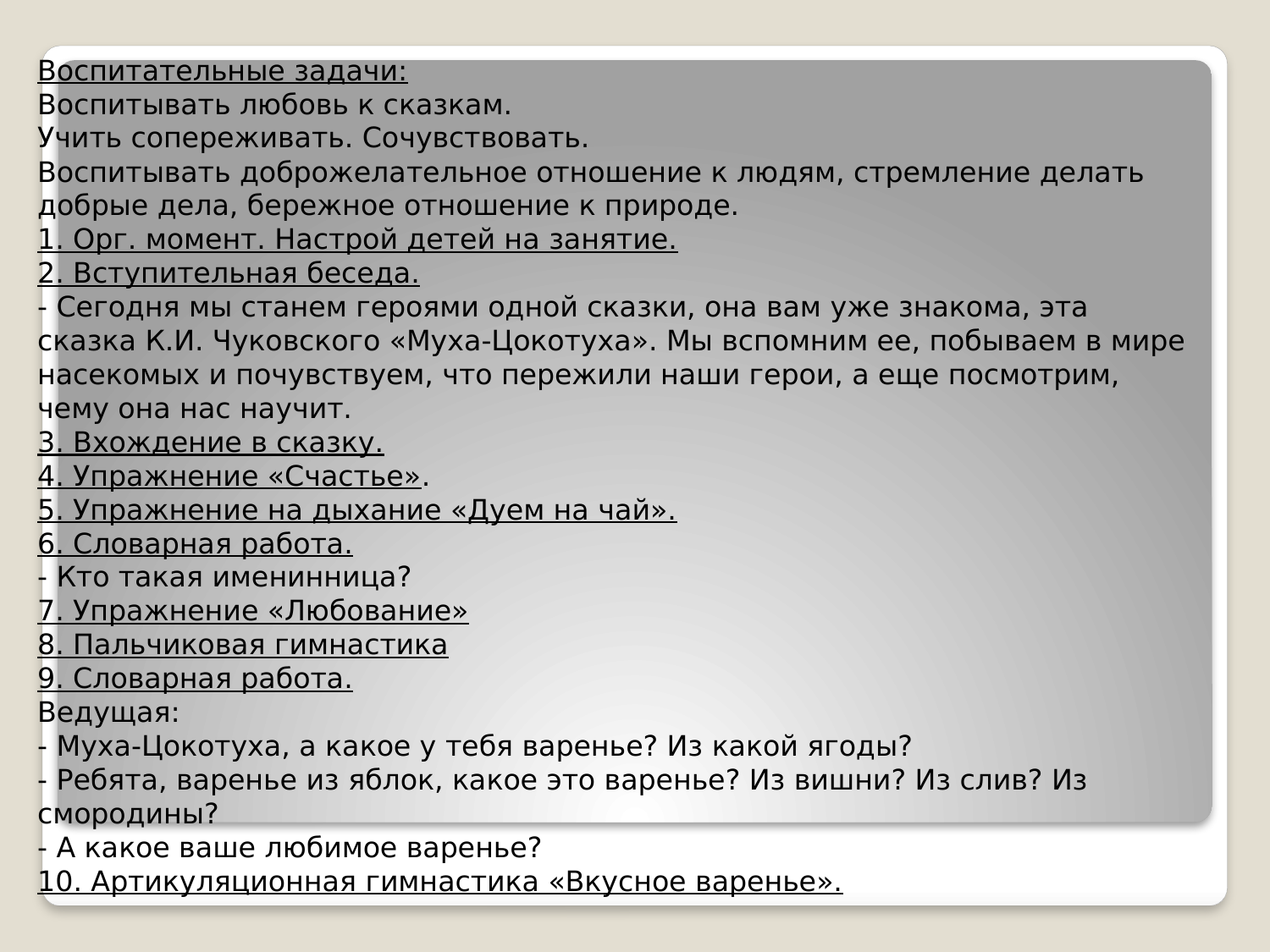

Воспитательные задачи:
Воспитывать любовь к сказкам.
Учить сопереживать. Сочувствовать.
Воспитывать доброжелательное отношение к людям, стремление делать добрые дела, бережное отношение к природе.
1. Орг. момент. Настрой детей на занятие.
2. Вступительная беседа.
- Сегодня мы станем героями одной сказки, она вам уже знакома, эта сказка К.И. Чуковского «Муха-Цокотуха». Мы вспомним ее, побываем в мире насекомых и почувствуем, что пережили наши герои, а еще посмотрим, чему она нас научит.
3. Вхождение в сказку.
4. Упражнение «Счастье».
5. Упражнение на дыхание «Дуем на чай».
6. Словарная работа.
- Кто такая именинница?
7. Упражнение «Любование»
8. Пальчиковая гимнастика
9. Словарная работа.
Ведущая:
- Муха-Цокотуха, а какое у тебя варенье? Из какой ягоды?
- Ребята, варенье из яблок, какое это варенье? Из вишни? Из слив? Из смородины?
- А какое ваше любимое варенье?
10. Артикуляционная гимнастика «Вкусное варенье».